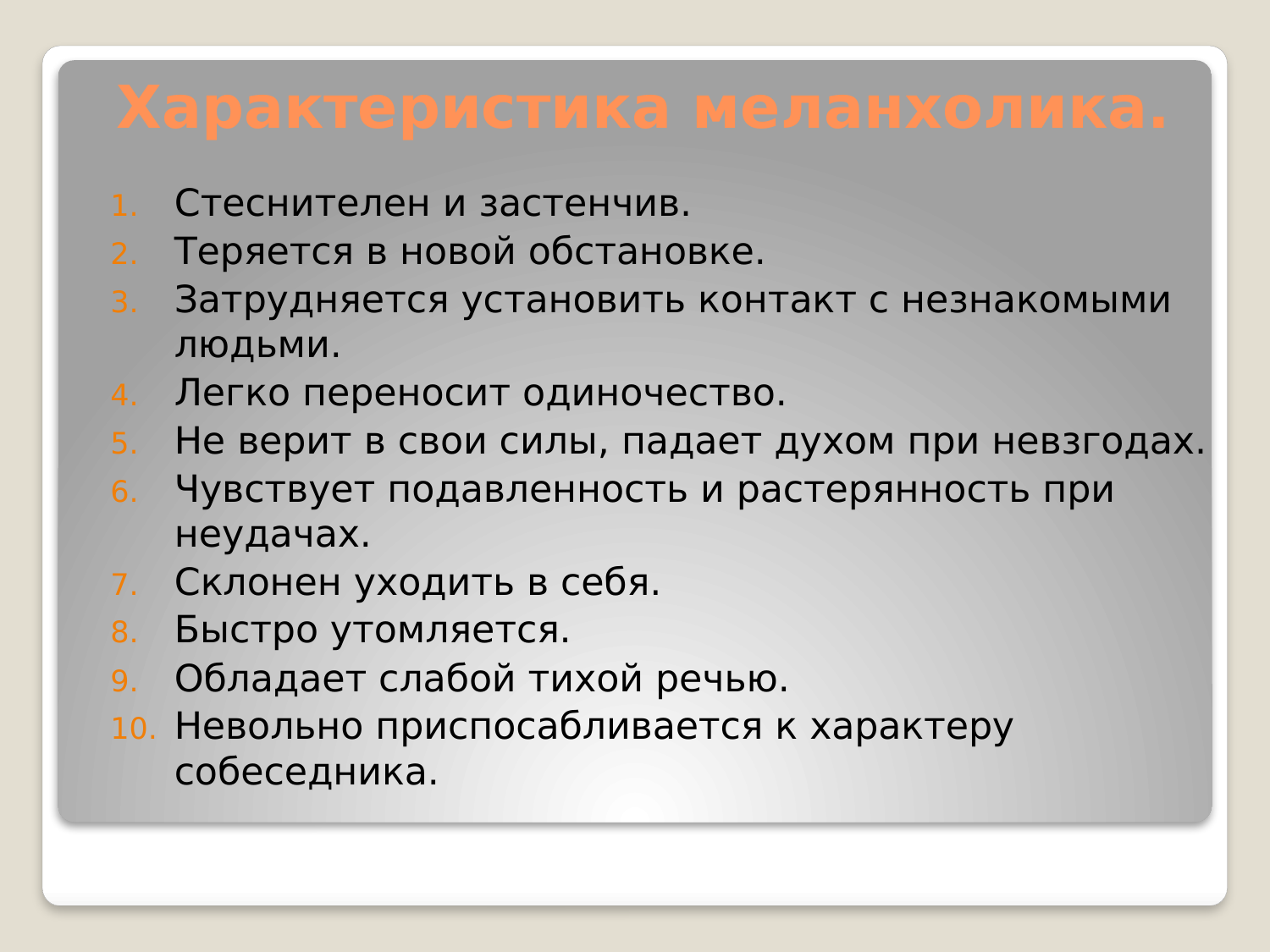

# Характеристика меланхолика.
Стеснителен и застенчив.
Теряется в новой обстановке.
Затрудняется установить контакт с незнакомыми людьми.
Легко переносит одиночество.
Не верит в свои силы, падает духом при невзгодах.
Чувствует подавленность и растерянность при неудачах.
Склонен уходить в себя.
Быстро утомляется.
Обладает слабой тихой речью.
Невольно приспосабливается к характеру собеседника.